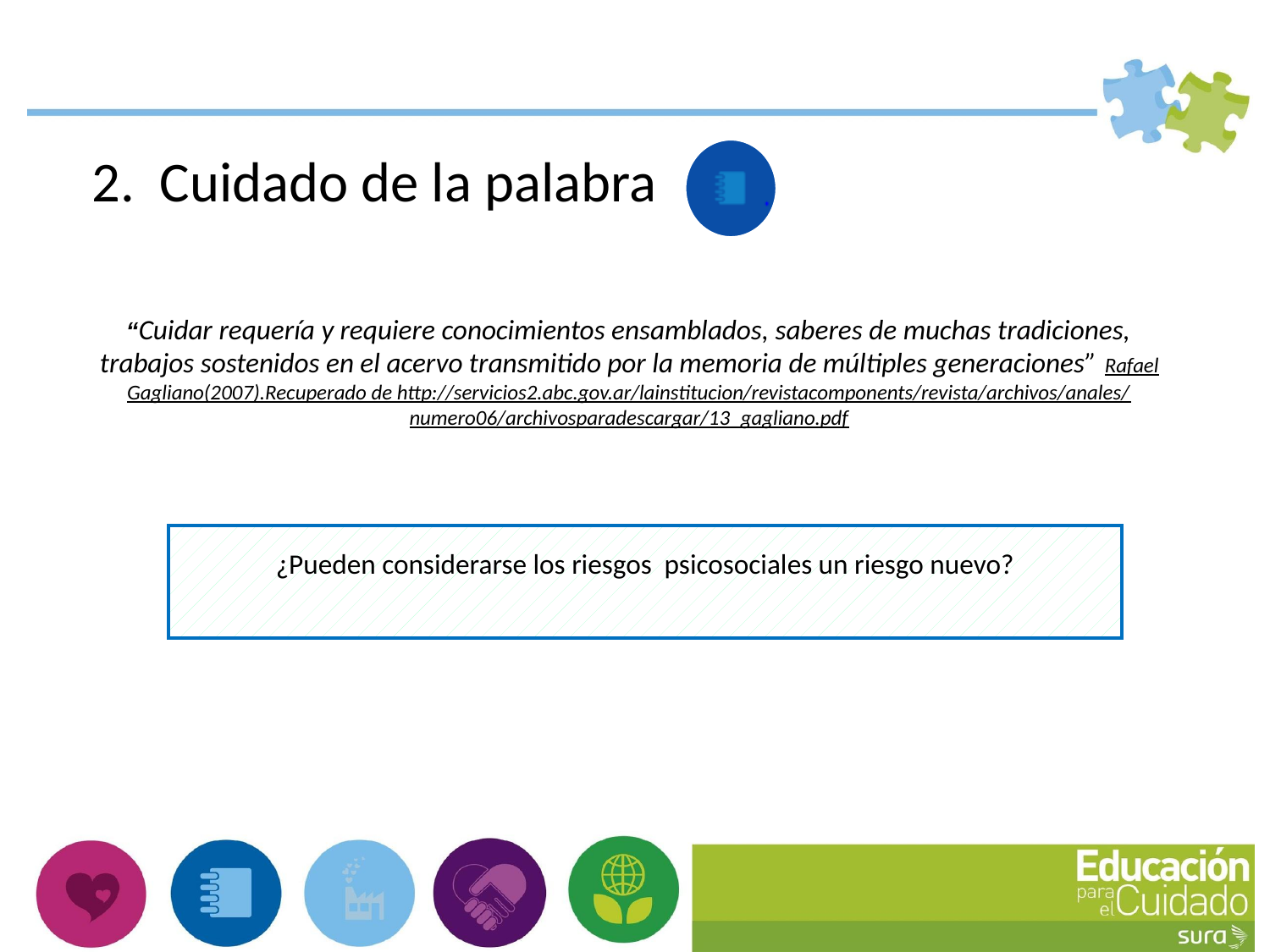

2.  Cuidado de la palabra

“Cuidar requería y requiere conocimientos ensamblados, saberes de muchas tradiciones, trabajos sostenidos en el acervo transmitido por la memoria de múltiples generaciones” Rafael Gagliano(2007).Recuperado de http://servicios2.abc.gov.ar/lainstitucion/revistacomponents/revista/archivos/anales/numero06/archivosparadescargar/13_gagliano.pdf
¿Pueden considerarse los riesgos  psicosociales un riesgo nuevo?